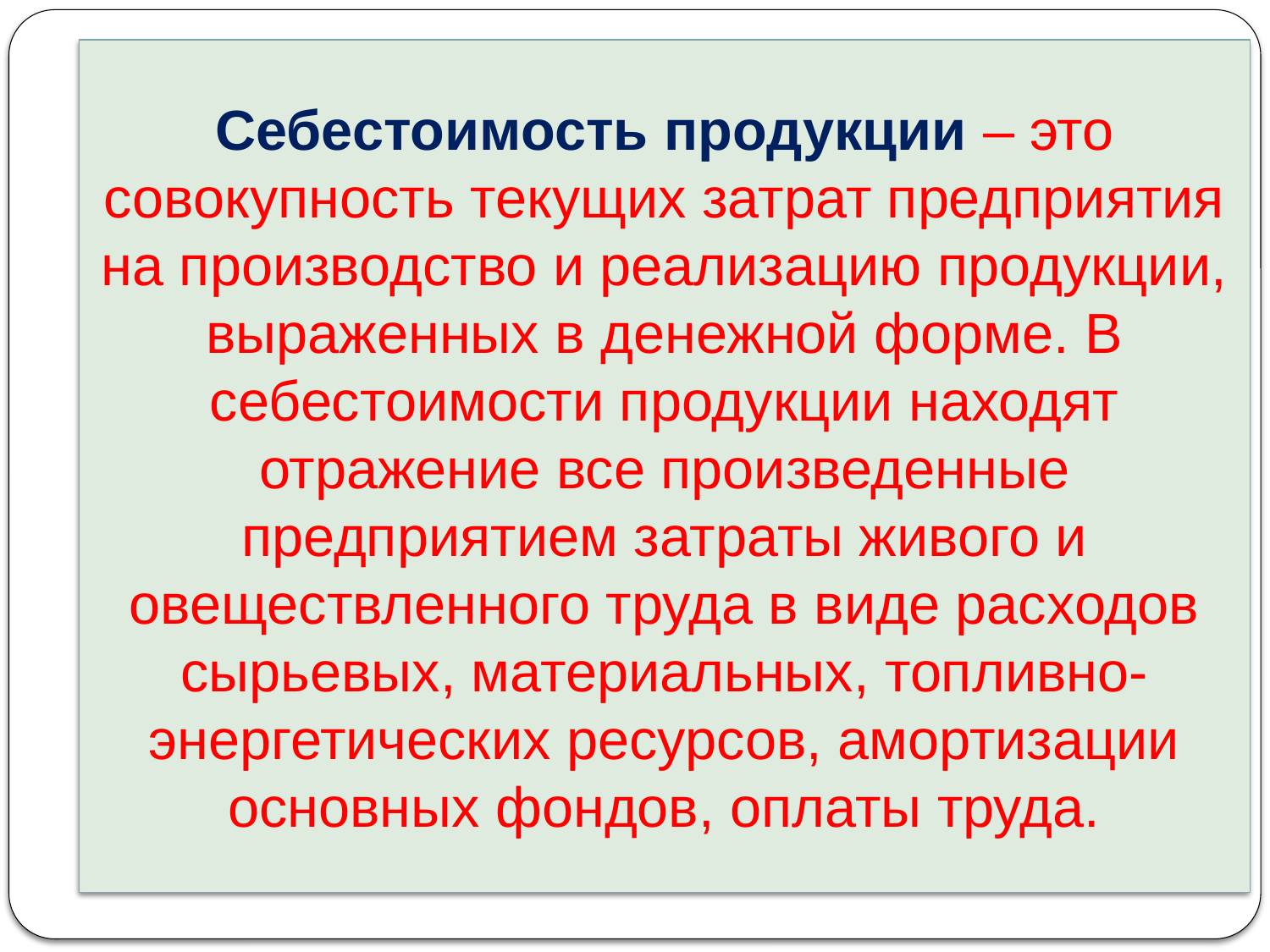

Себестоимость продукции – это совокупность текущих затрат предприятия на производство и реализацию продукции, выраженных в денежной форме. В себестоимости продукции находят отражение все произведенные предприятием затраты живого и овеществленного труда в виде расходов сырьевых, материальных, топливно-энергетических ресурсов, амортизации основных фондов, оплаты труда.